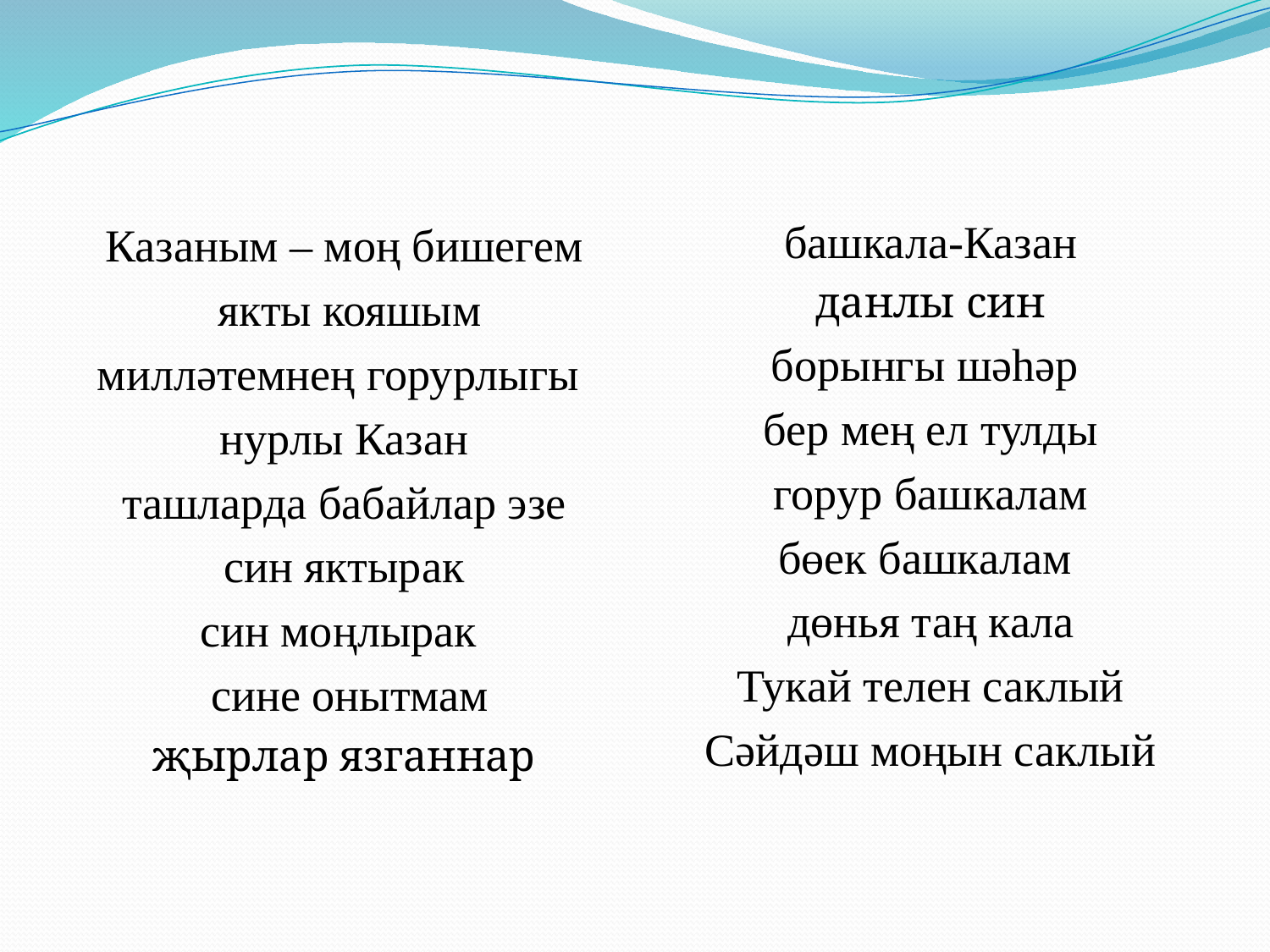

Казаным – моң бишегем
 якты кояшым
милләтемнең горурлыгы
нурлы Казан
ташларда бабайлар эзе
син яктырак
син моңлырак
 сине онытмам
җырлар язганнар
 башкала-Казан
данлы син
борынгы шәһәр
бер мең ел тулды
 горур башкалам
бөек башкалам
дөнья таң кала
Тукай телен саклый
Сәйдәш моңын саклый